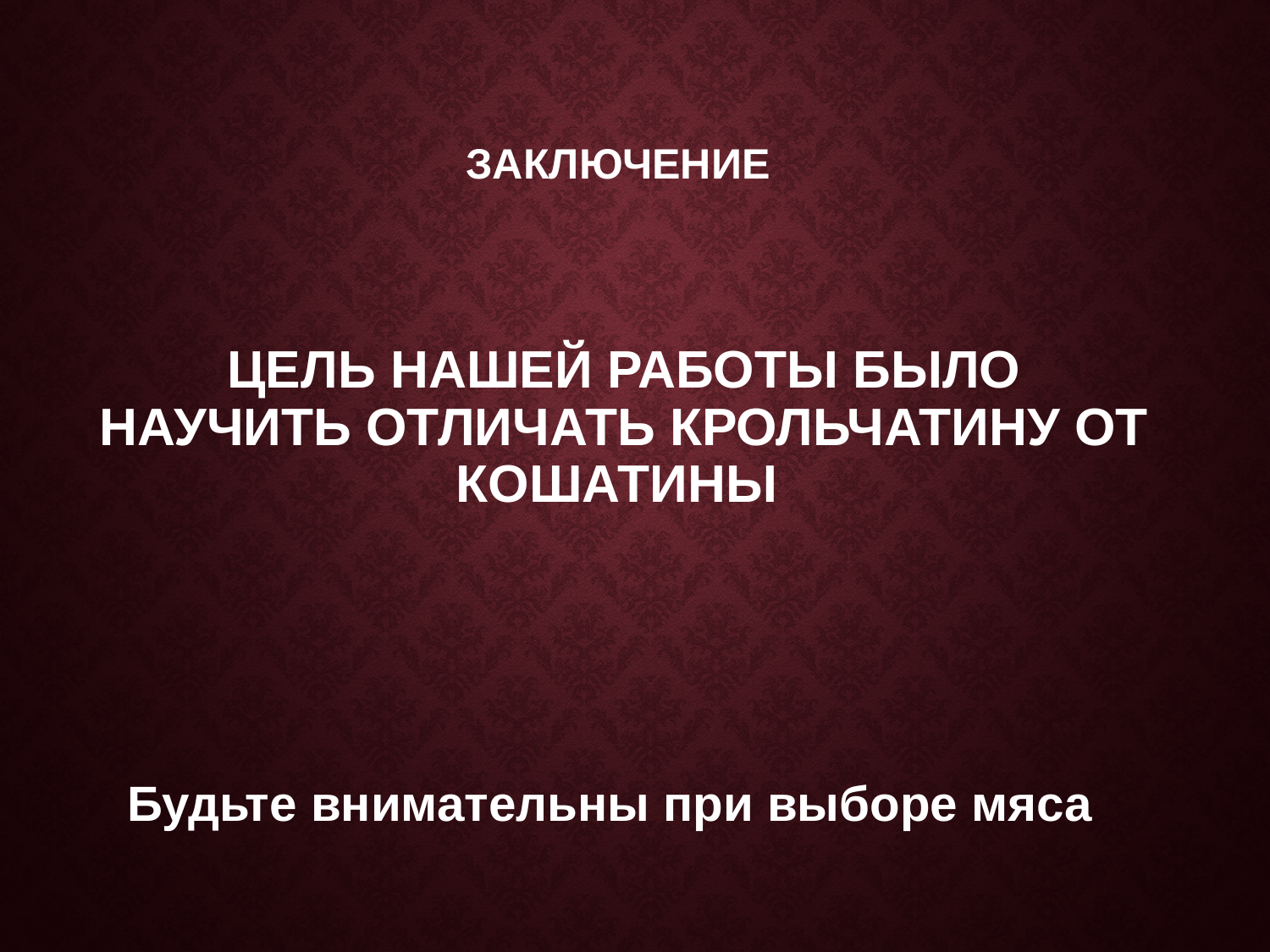

Заключение
# Цель нашей работы было научить отличать крольчатину от кошатины
Будьте внимательны при выборе мяса